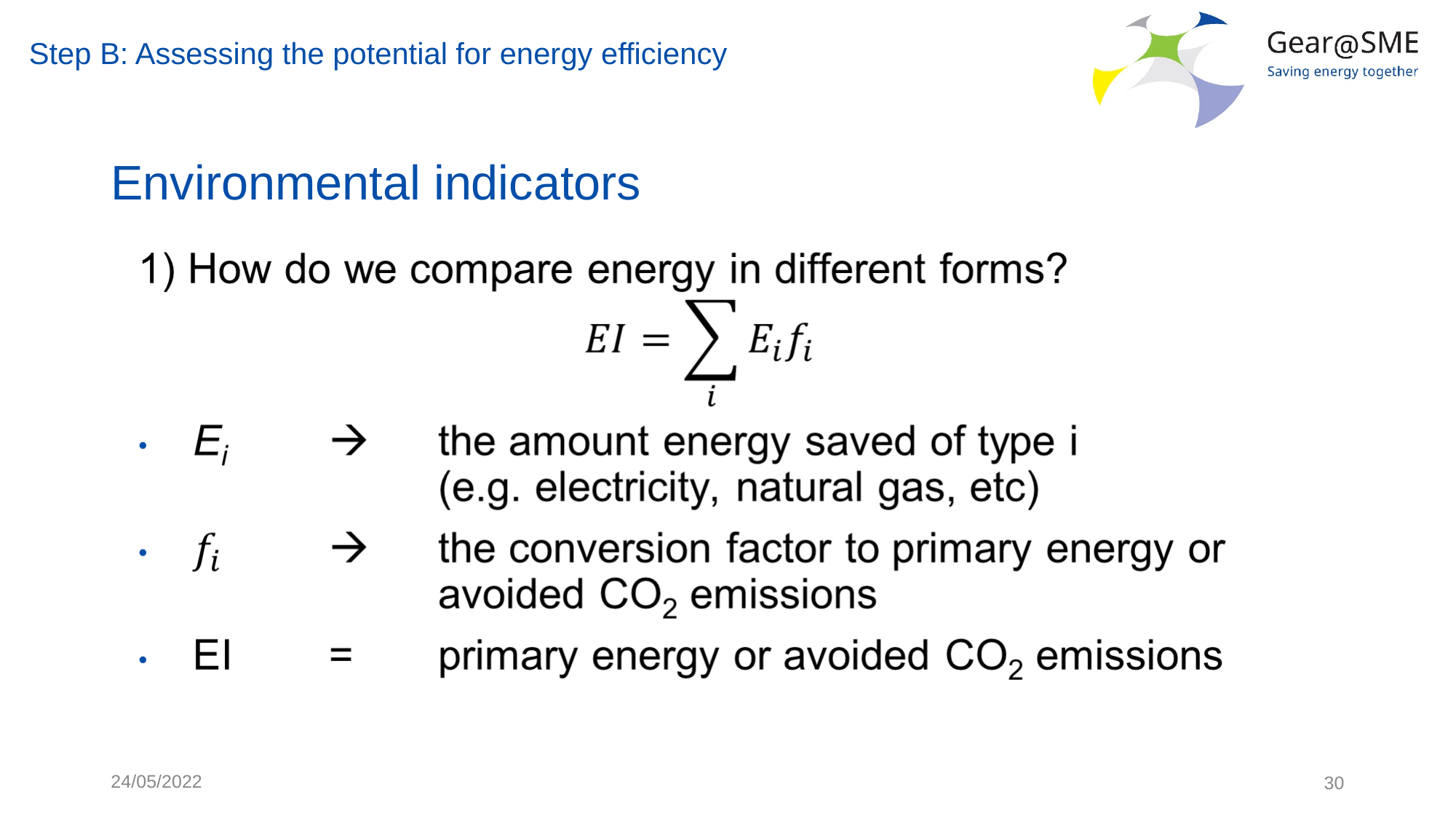

Step B: Assessing the potential for energy efficiency
# Environmental indicators

24/05/2022
30